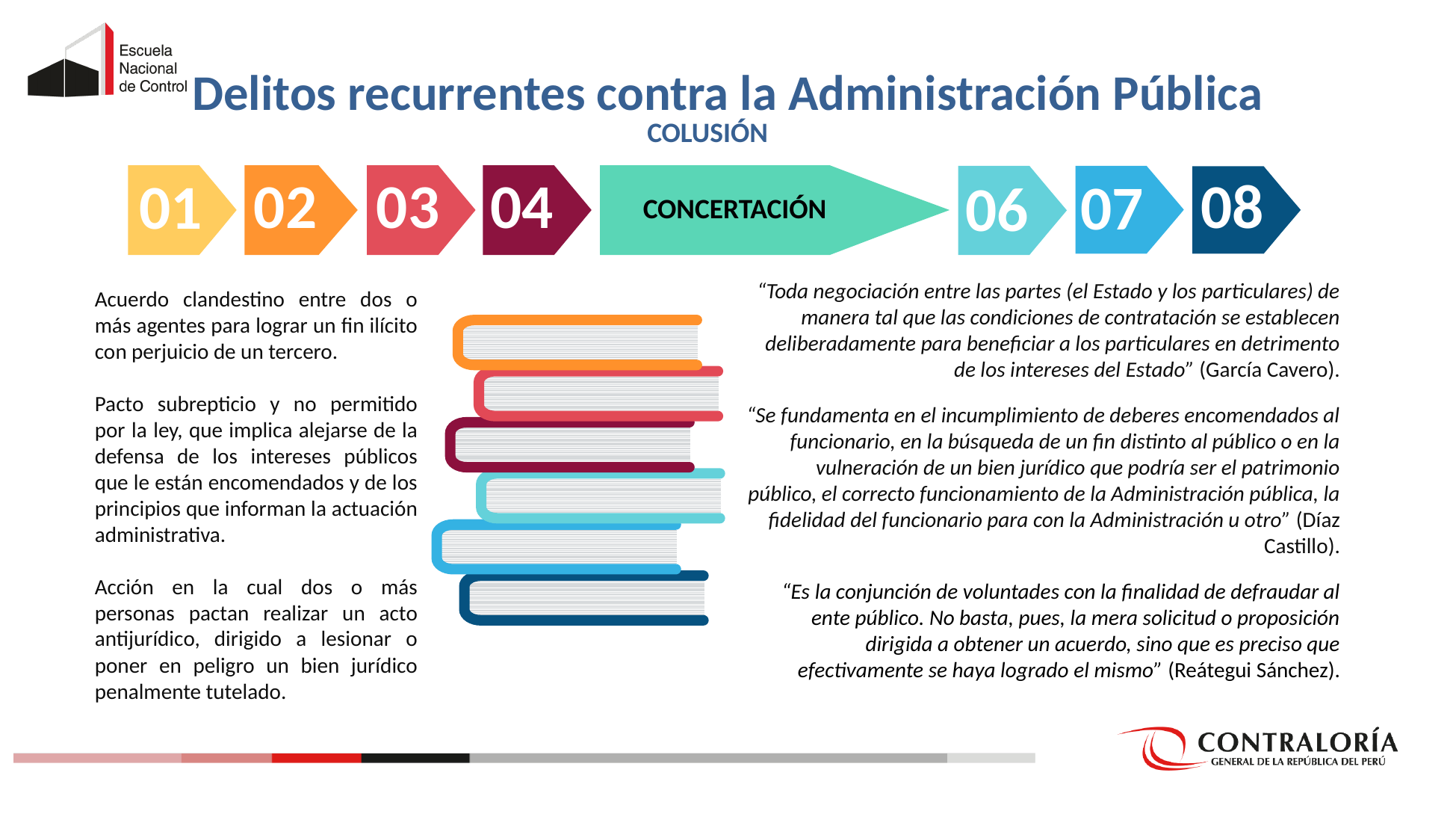

Delitos recurrentes contra la Administración Pública
COLUSIÓN

03
02
04
08

01
07
06
CONCERTACIÓN
“Toda negociación entre las partes (el Estado y los particulares) de manera tal que las condiciones de contratación se establecen deliberadamente para beneficiar a los particulares en detrimento de los intereses del Estado” (García Cavero).

“Se fundamenta en el incumplimiento de deberes encomendados al funcionario, en la búsqueda de un fin distinto al público o en la vulneración de un bien jurídico que podría ser el patrimonio público, el correcto funcionamiento de la Administración pública, la fidelidad del funcionario para con la Administración u otro” (Díaz Castillo).

“Es la conjunción de voluntades con la finalidad de defraudar al ente público. No basta, pues, la mera solicitud o proposición dirigida a obtener un acuerdo, sino que es preciso que efectivamente se haya logrado el mismo” (Reátegui Sánchez).
Acuerdo clandestino entre dos o más agentes para lograr un fin ilícito con perjuicio de un tercero.

Pacto subrepticio y no permitido por la ley, que implica alejarse de la defensa de los intereses públicos que le están encomendados y de los principios que informan la actuación administrativa.

Acción en la cual dos o más personas pactan realizar un acto antijurídico, dirigido a lesionar o poner en peligro un bien jurídico penalmente tutelado.